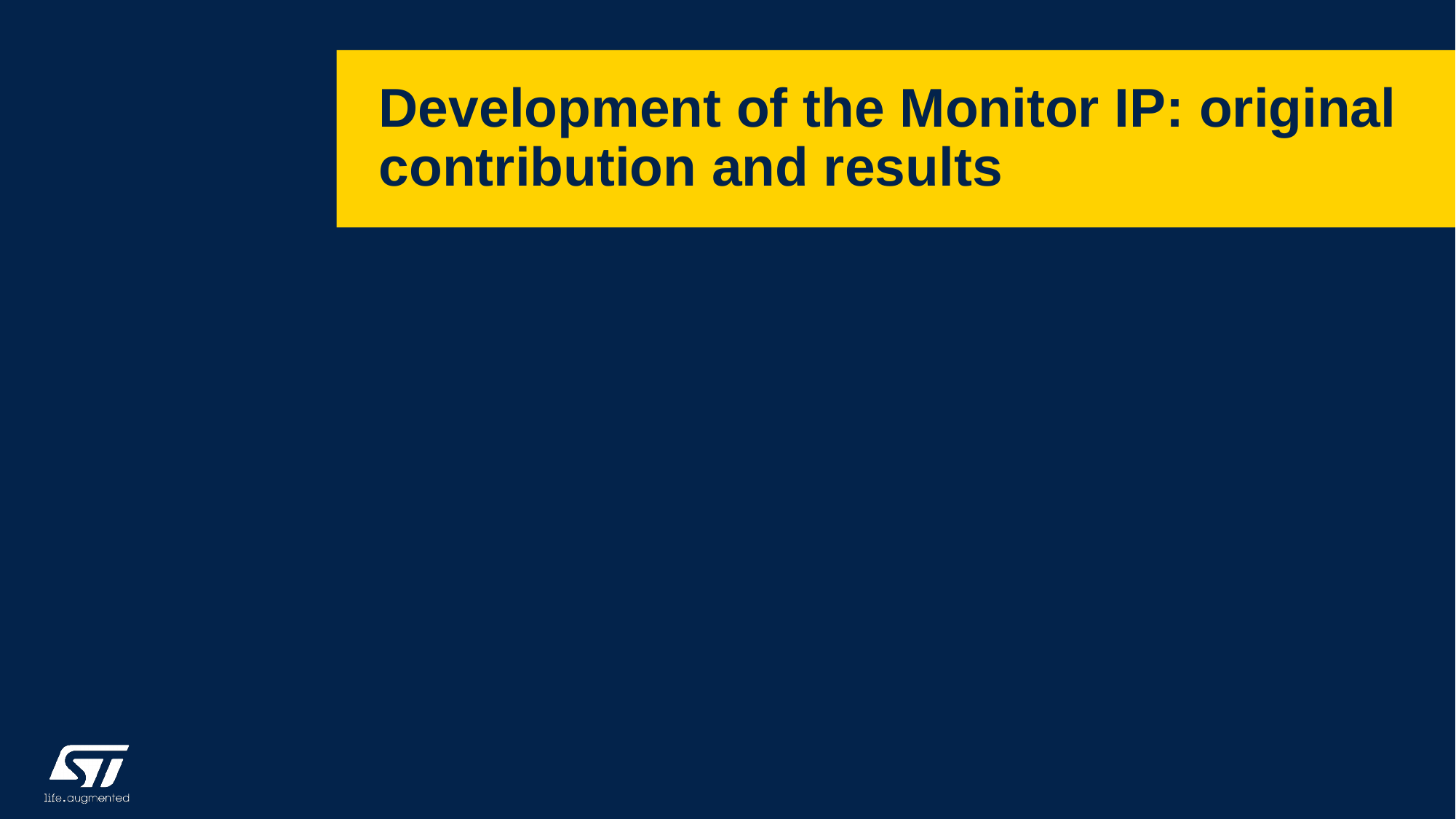

# Development of the Monitor IP: original contribution and results